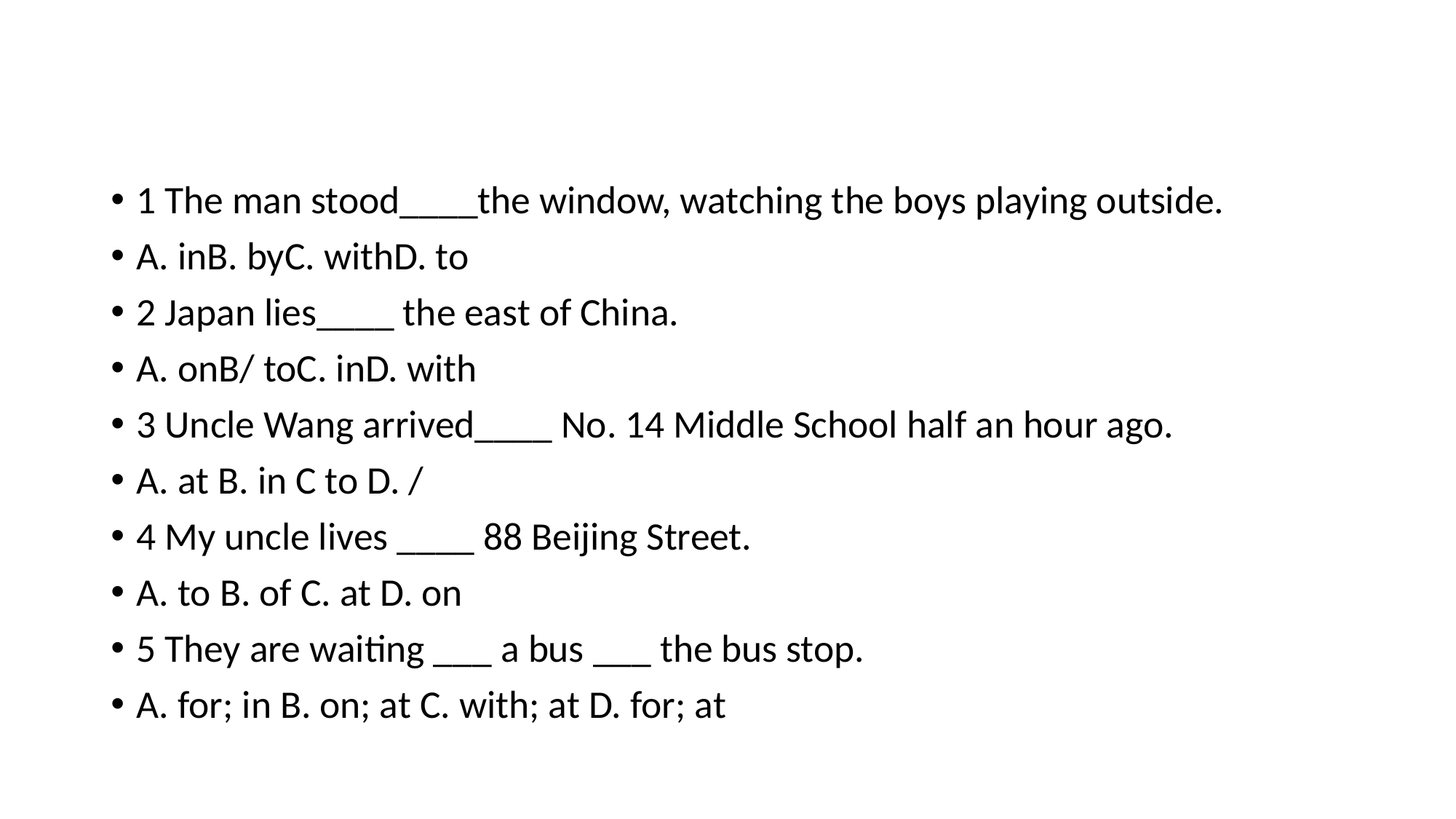

#

1 The man stood____the window, watching the boys playing outside.
A. inB. byC. withD. to
2 Japan lies____ the east of China.
A. onB/ toC. inD. with
3 Uncle Wang arrived____ No. 14 Middle School half an hour ago.
A. at B. in C to D. /
4 My uncle lives ____ 88 Beijing Street.
A. to B. of C. at D. on
5 They are waiting ___ a bus ___ the bus stop.
A. for; in B. on; at C. with; at D. for; at